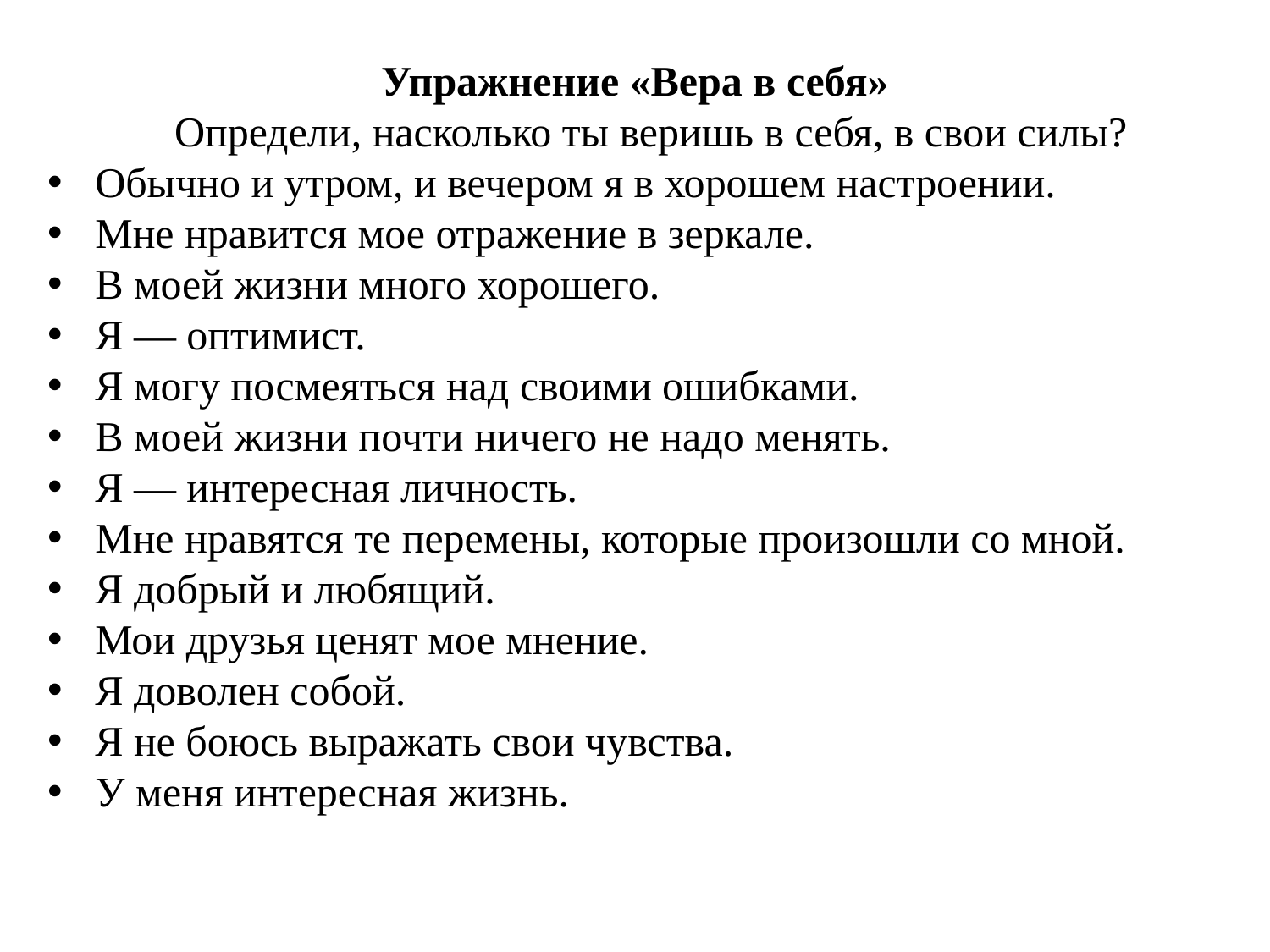

Упражнение «Вера в себя»
	Определи, насколько ты веришь в себя, в свои силы?
Обычно и утром, и вечером я в хорошем настроении.
Мне нравится мое отражение в зеркале.
В моей жизни много хорошего.
Я — оптимист.
Я могу посмеяться над своими ошибками.
В моей жизни почти ничего не надо менять.
Я — интересная личность.
Мне нравятся те перемены, которые произошли со мной.
Я добрый и любящий.
Мои друзья ценят мое мнение.
Я доволен собой.
Я не боюсь выражать свои чувства.
У меня интересная жизнь.